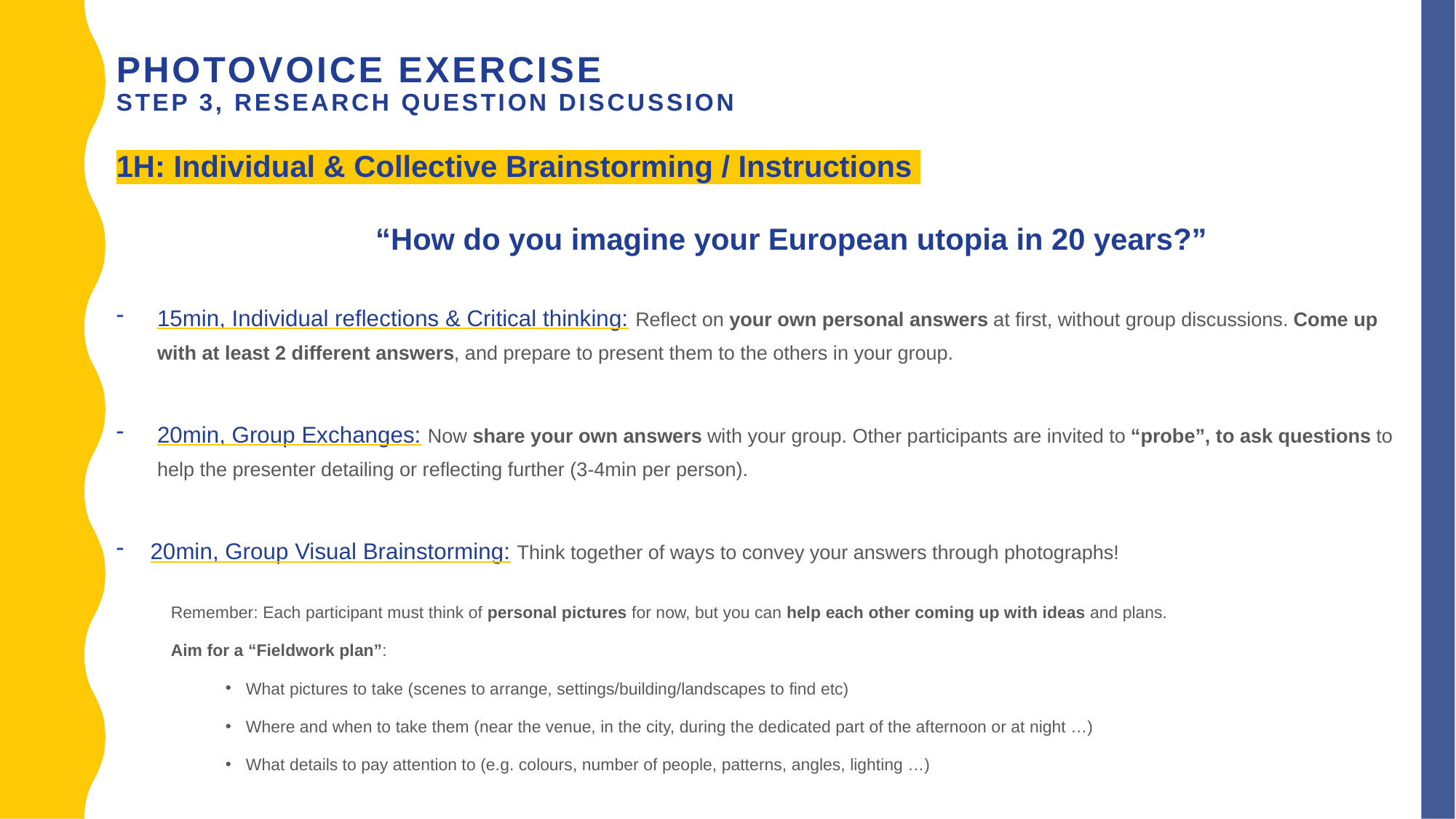

Photovoice exercise
step 3, Research Question Discussion
1H: Individual & Collective Brainstorming / Instructions
“How do you imagine your European utopia in 20 years?”
15min, Individual reflections & Critical thinking: Reflect on your own personal answers at first, without group discussions. Come up with at least 2 different answers, and prepare to present them to the others in your group.
20min, Group Exchanges: Now share your own answers with your group. Other participants are invited to “probe”, to ask questions to help the presenter detailing or reflecting further (3-4min per person).
20min, Group Visual Brainstorming: Think together of ways to convey your answers through photographs!
Remember: Each participant must think of personal pictures for now, but you can help each other coming up with ideas and plans.
Aim for a “Fieldwork plan”:
What pictures to take (scenes to arrange, settings/building/landscapes to find etc)
Where and when to take them (near the venue, in the city, during the dedicated part of the afternoon or at night …)
What details to pay attention to (e.g. colours, number of people, patterns, angles, lighting …)